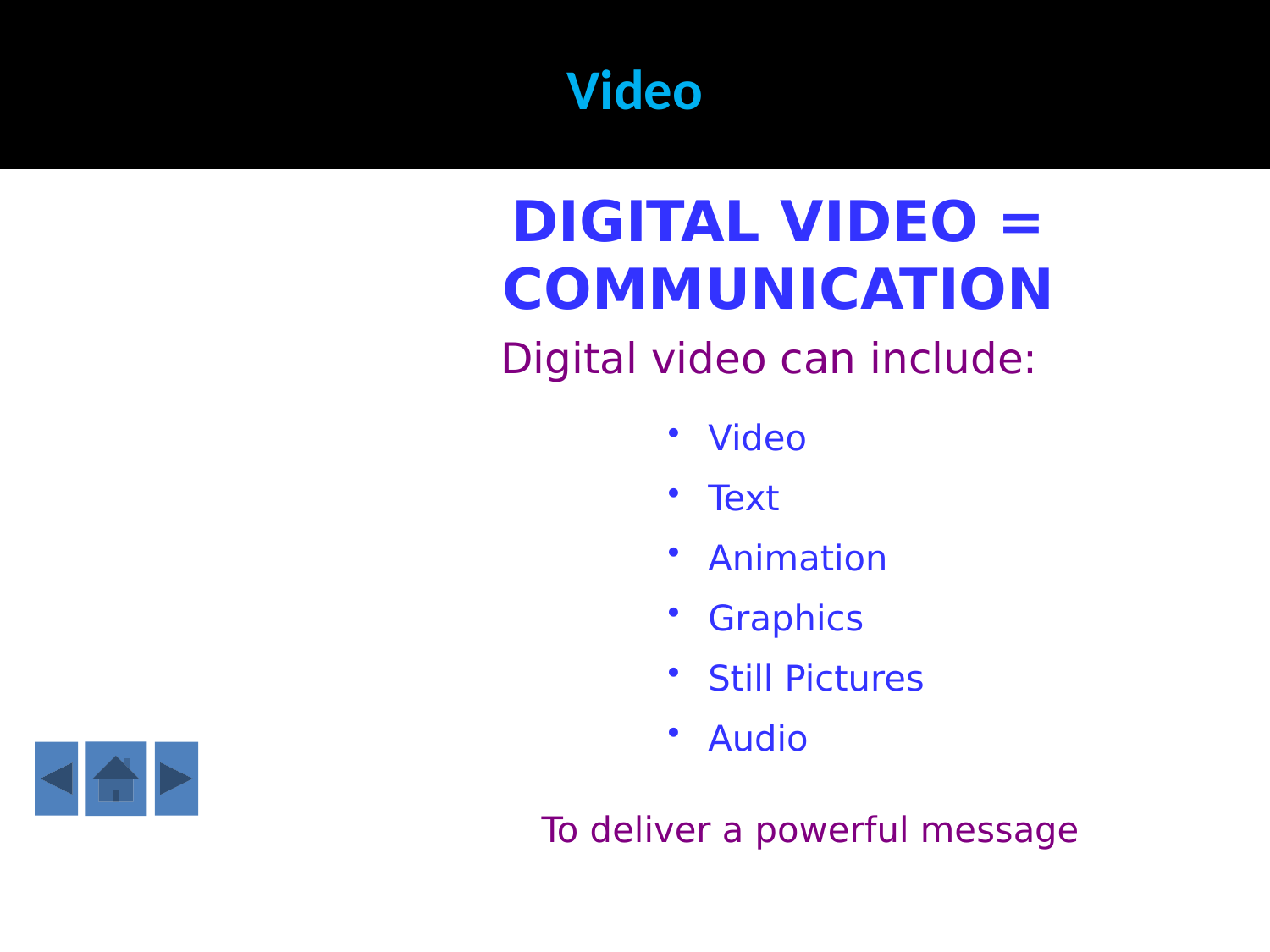

Video
Overview
DIGITAL VIDEO = COMMUNICATION
Digital video can include:
Video
Text
Animation
Graphics
Still Pictures
Audio

To deliver a powerful message